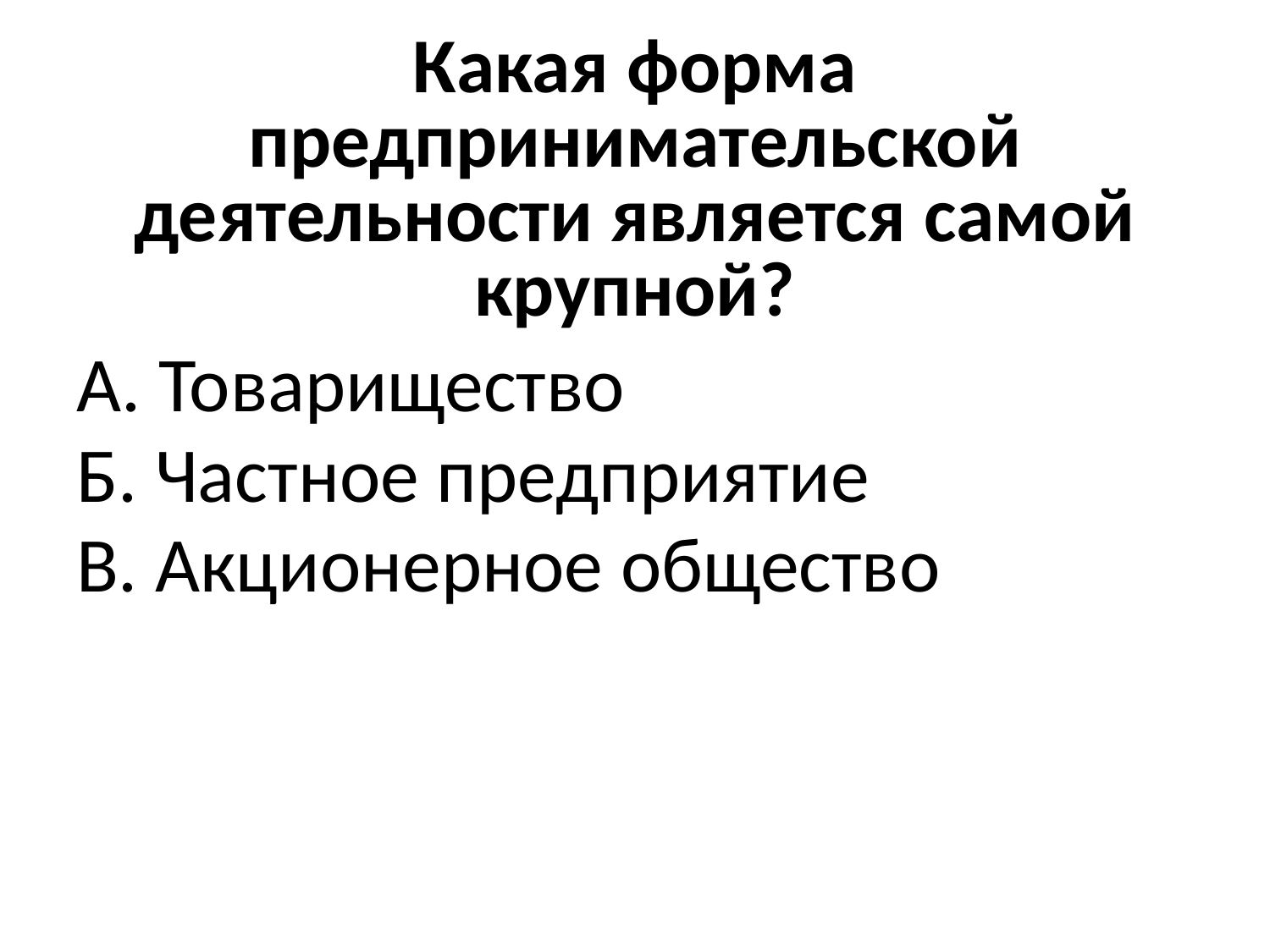

# Какая форма предпринимательской деятельности является самой крупной?
А. Товарищество
Б. Частное предприятие
В. Акционерное общество